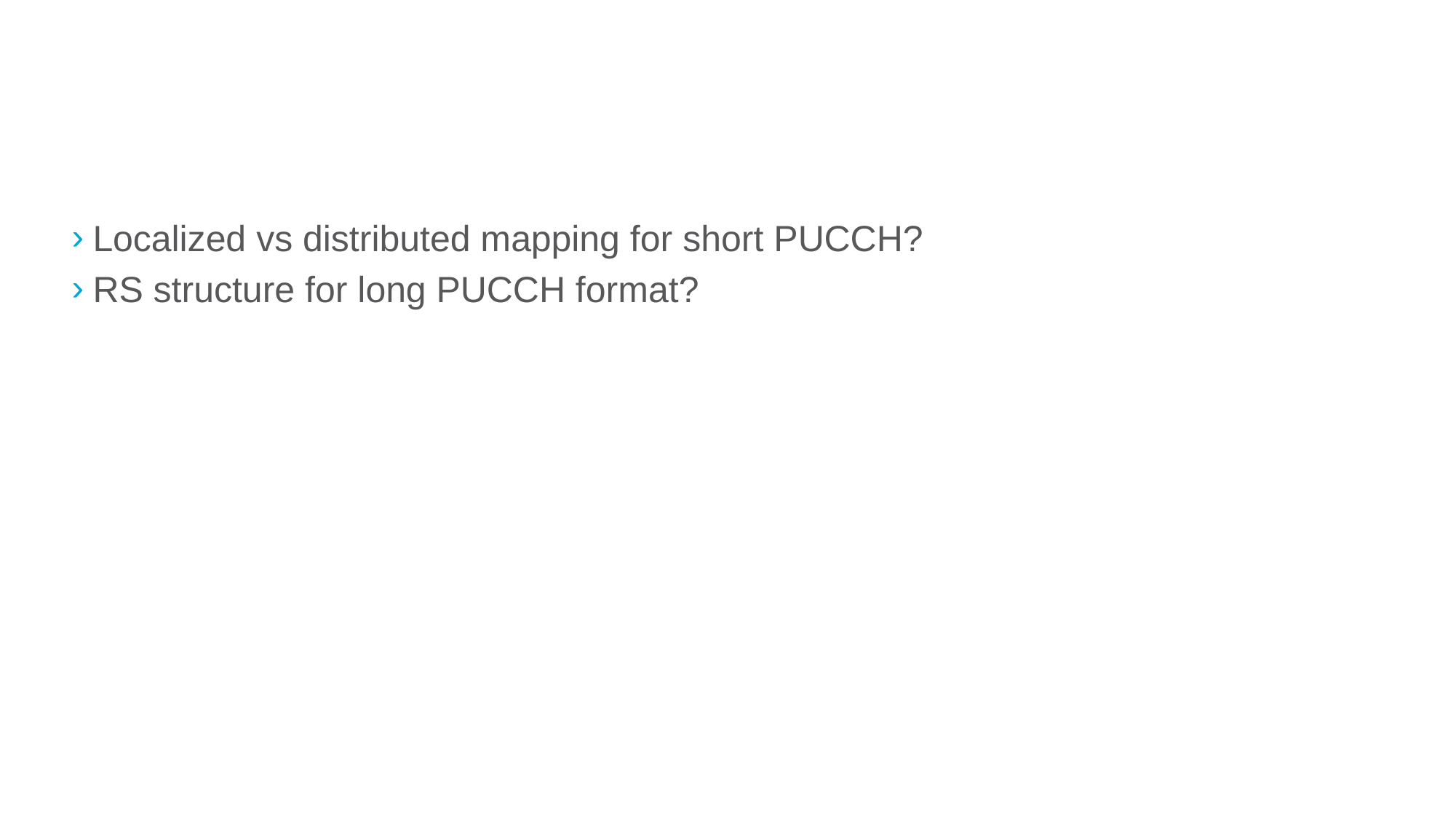

#
Localized vs distributed mapping for short PUCCH?
RS structure for long PUCCH format?